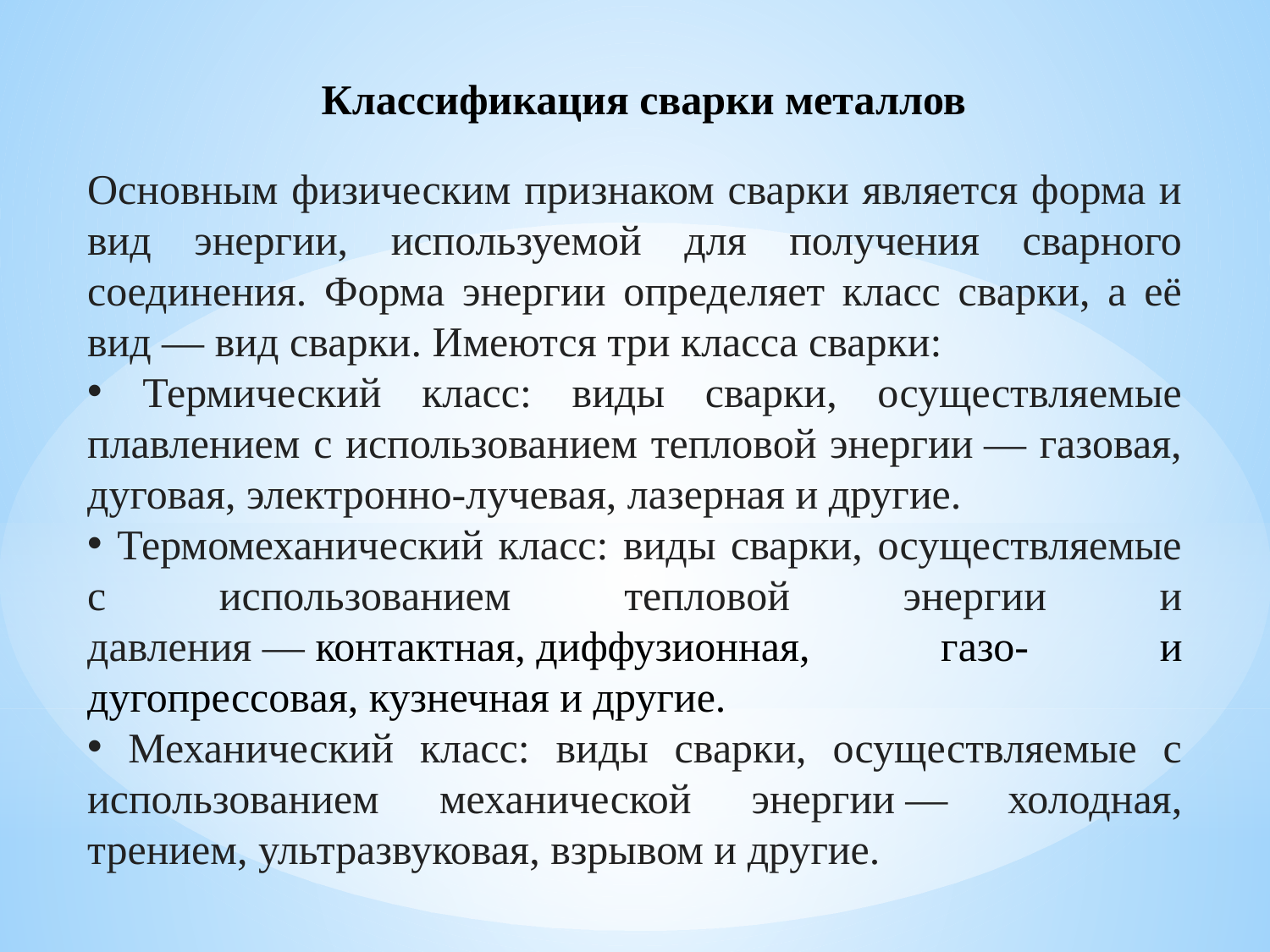

Классификация сварки металлов
Основным физическим признаком сварки является форма и вид энергии, используемой для получения сварного соединения. Форма энергии определяет класс сварки, а её вид — вид сварки. Имеются три класса сварки:
 Термический класс: виды сварки, осуществляемые плавлением с использованием тепловой энергии — газовая, дуговая, электронно-лучевая, лазерная и другие.
 Термомеханический класс: виды сварки, осуществляемые с использованием тепловой энергии и давления — контактная, диффузионная, газо- и дугопрессовая, кузнечная и другие.
 Механический класс: виды сварки, осуществляемые с использованием механической энергии — холодная, трением, ультразвуковая, взрывом и другие.